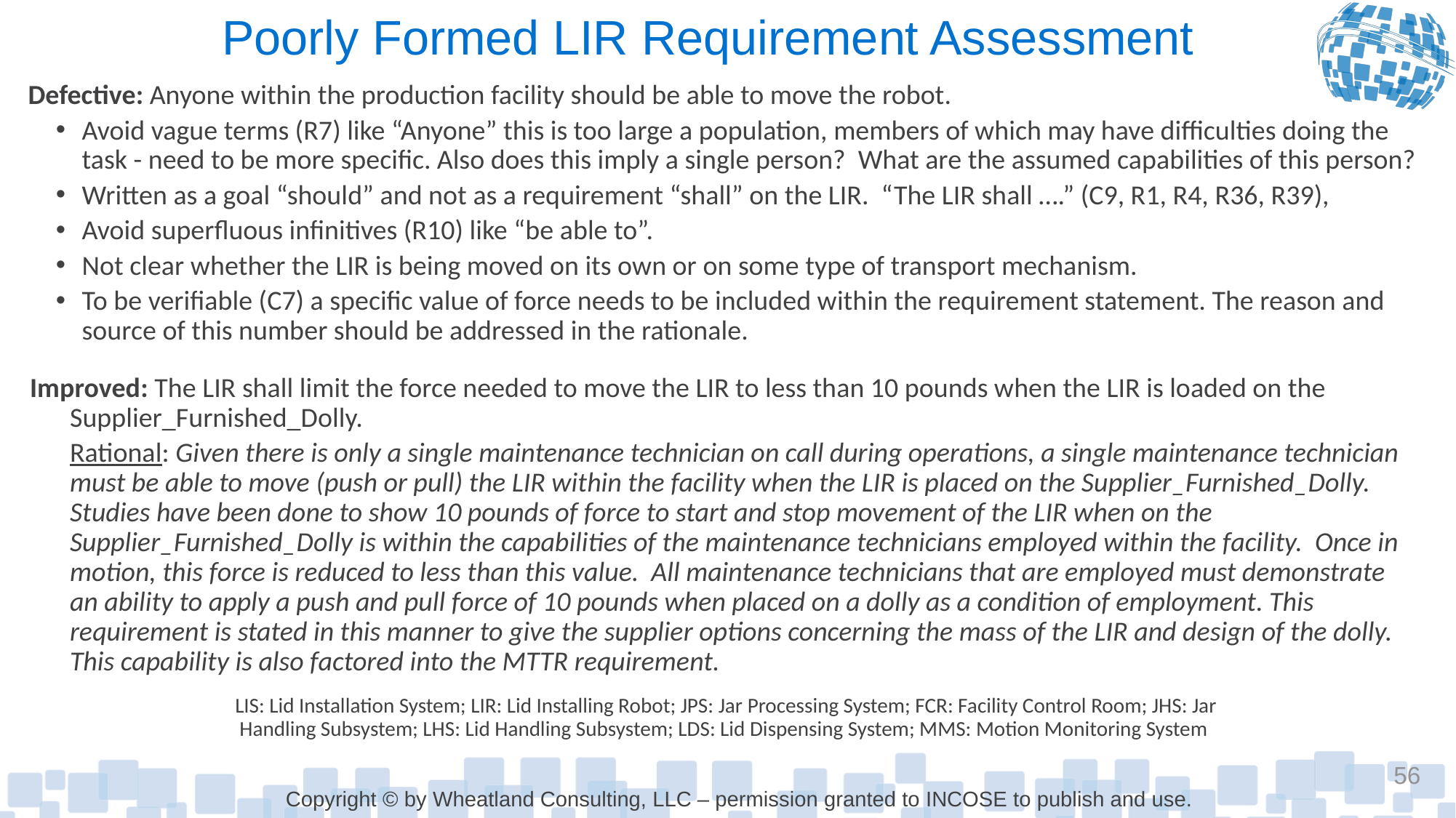

# Poorly Formed LIR Requirement Assessment
Defective: Anyone within the production facility should be able to move the robot.
Avoid vague terms (R7) like “Anyone” this is too large a population, members of which may have difficulties doing the task - need to be more specific. Also does this imply a single person?  What are the assumed capabilities of this person?
Written as a goal “should” and not as a requirement “shall” on the LIR.  “The LIR shall ….” (C9, R1, R4, R36, R39),
Avoid superfluous infinitives (R10) like “be able to”.
Not clear whether the LIR is being moved on its own or on some type of transport mechanism.
To be verifiable (C7) a specific value of force needs to be included within the requirement statement. The reason and source of this number should be addressed in the rationale.

Improved: The LIR shall limit the force needed to move the LIR to less than 10 pounds when the LIR is loaded on the Supplier_Furnished_Dolly.
	Rational: Given there is only a single maintenance technician on call during operations, a single maintenance technician must be able to move (push or pull) the LIR within the facility when the LIR is placed on the Supplier_Furnished_Dolly.   Studies have been done to show 10 pounds of force to start and stop movement of the LIR when on the Supplier_Furnished_Dolly is within the capabilities of the maintenance technicians employed within the facility.  Once in motion, this force is reduced to less than this value.  All maintenance technicians that are employed must demonstrate an ability to apply a push and pull force of 10 pounds when placed on a dolly as a condition of employment. This requirement is stated in this manner to give the supplier options concerning the mass of the LIR and design of the dolly.  This capability is also factored into the MTTR requirement.
LIS: Lid Installation System; LIR: Lid Installing Robot; JPS: Jar Processing System; FCR: Facility Control Room; JHS: Jar Handling Subsystem; LHS: Lid Handling Subsystem; LDS: Lid Dispensing System; MMS: Motion Monitoring System
56
Copyright © by Wheatland Consulting, LLC – permission granted to INCOSE to publish and use.